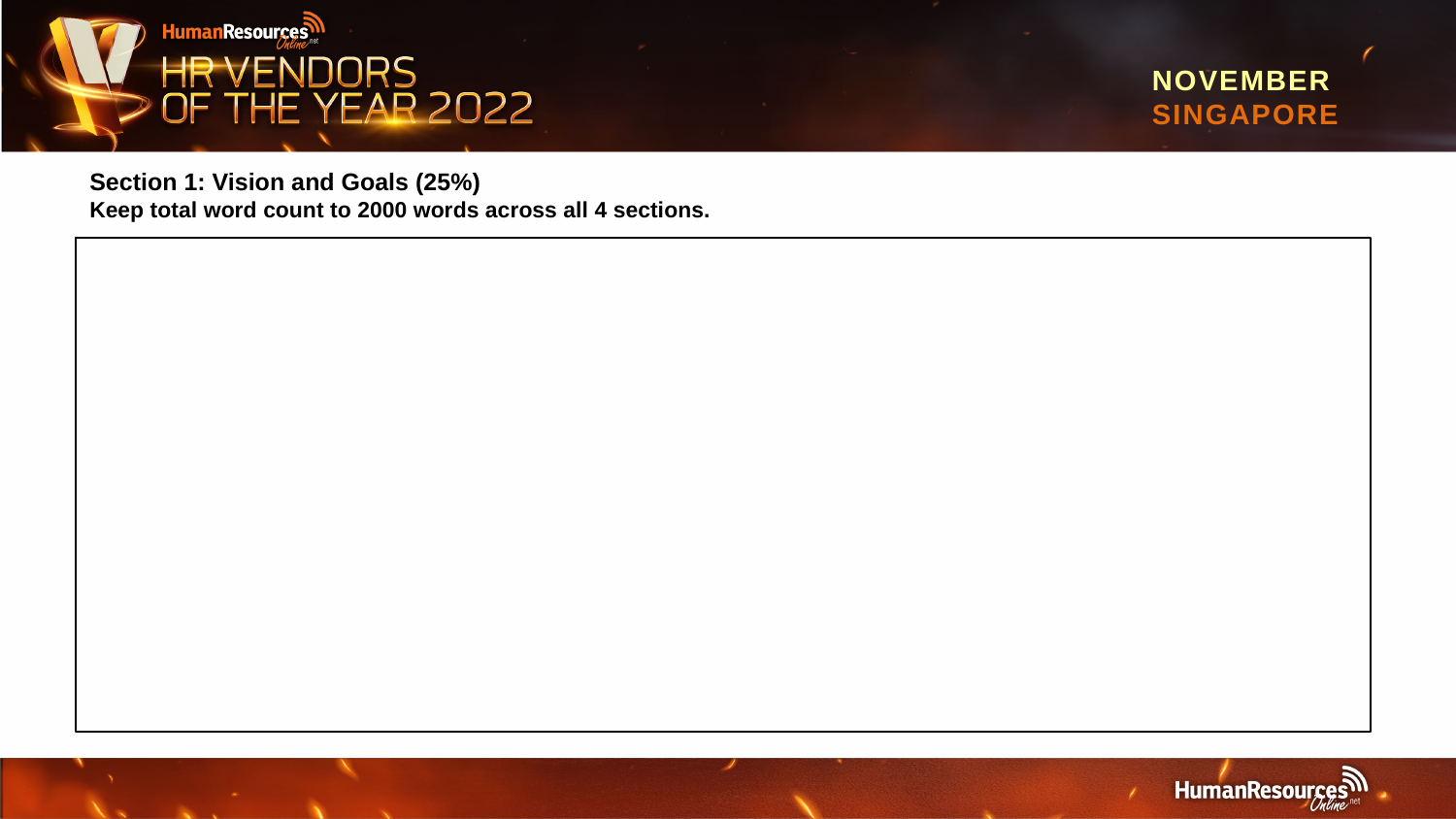

NOVEMBER
SINGAPORE
Section 1: Vision and Goals (25%)
Keep total word count to 2000 words across all 4 sections.